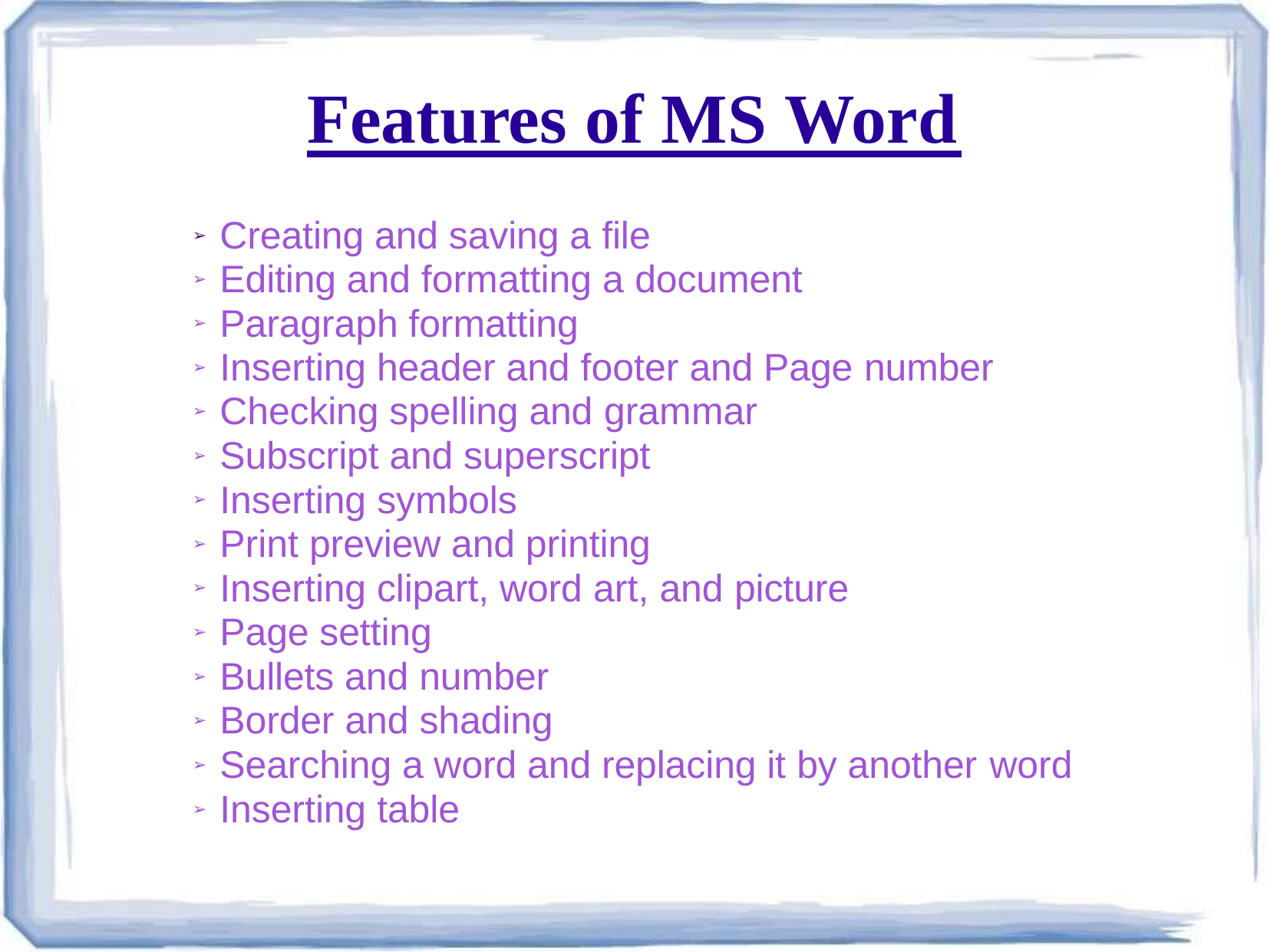

# Features of MS Word

Creating and saving a file
Editing and formatting a document
Paragraph formatting
Inserting header and footer and Page number
Checking spelling and grammar
Subscript and superscript
Inserting symbols
Print preview and printing
Inserting clipart, word art, and picture
Page setting
Bullets and number
Border and shading
Searching a word and replacing it by another word
Inserting table